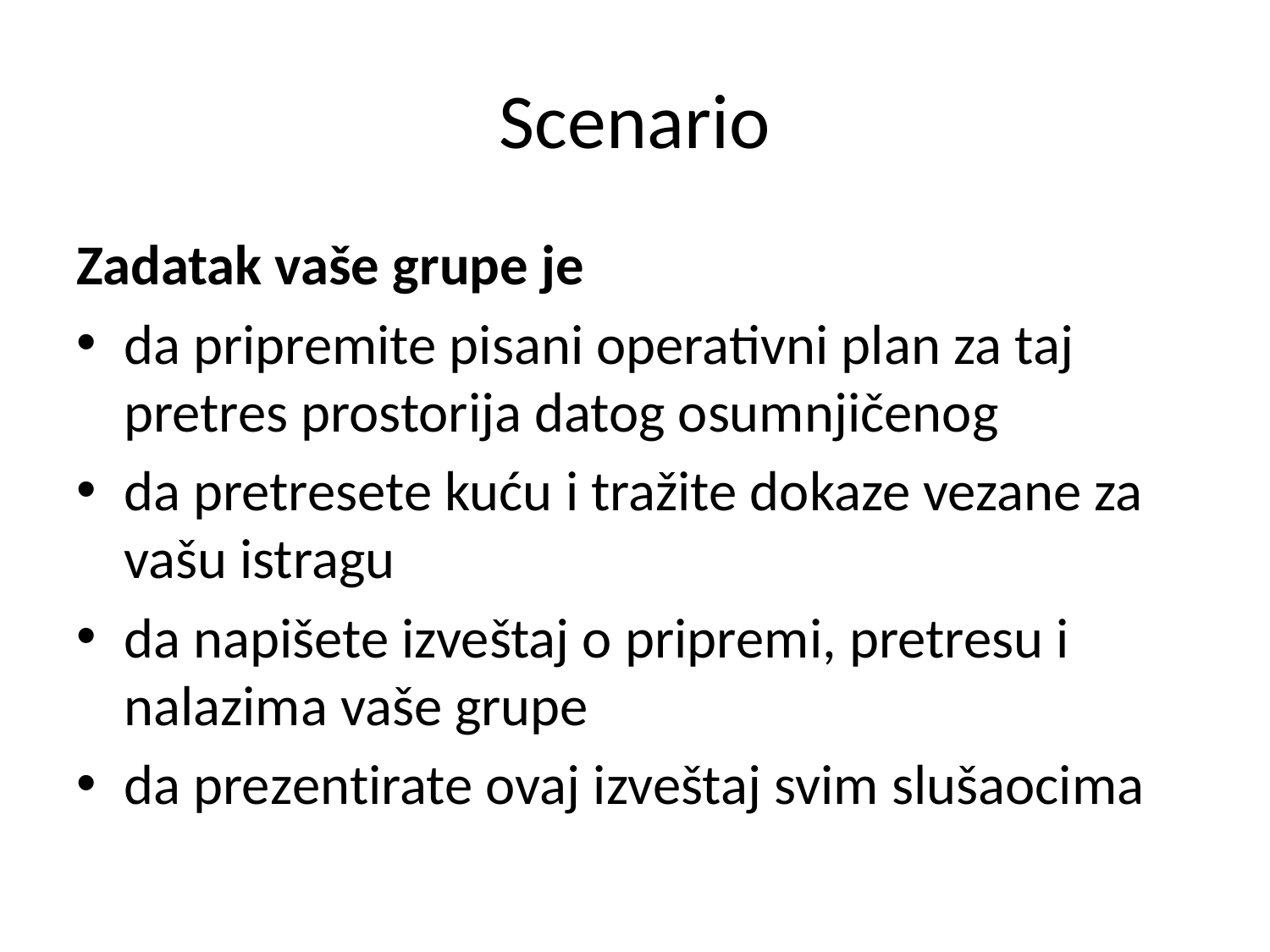

# Scenario
Zadatak vaše grupe je
da pripremite pisani operativni plan za taj pretres prostorija datog osumnjičenog
da pretresete kuću i tražite dokaze vezane za vašu istragu
da napišete izveštaj o pripremi, pretresu i nalazima vaše grupe
da prezentirate ovaj izveštaj svim slušaocima